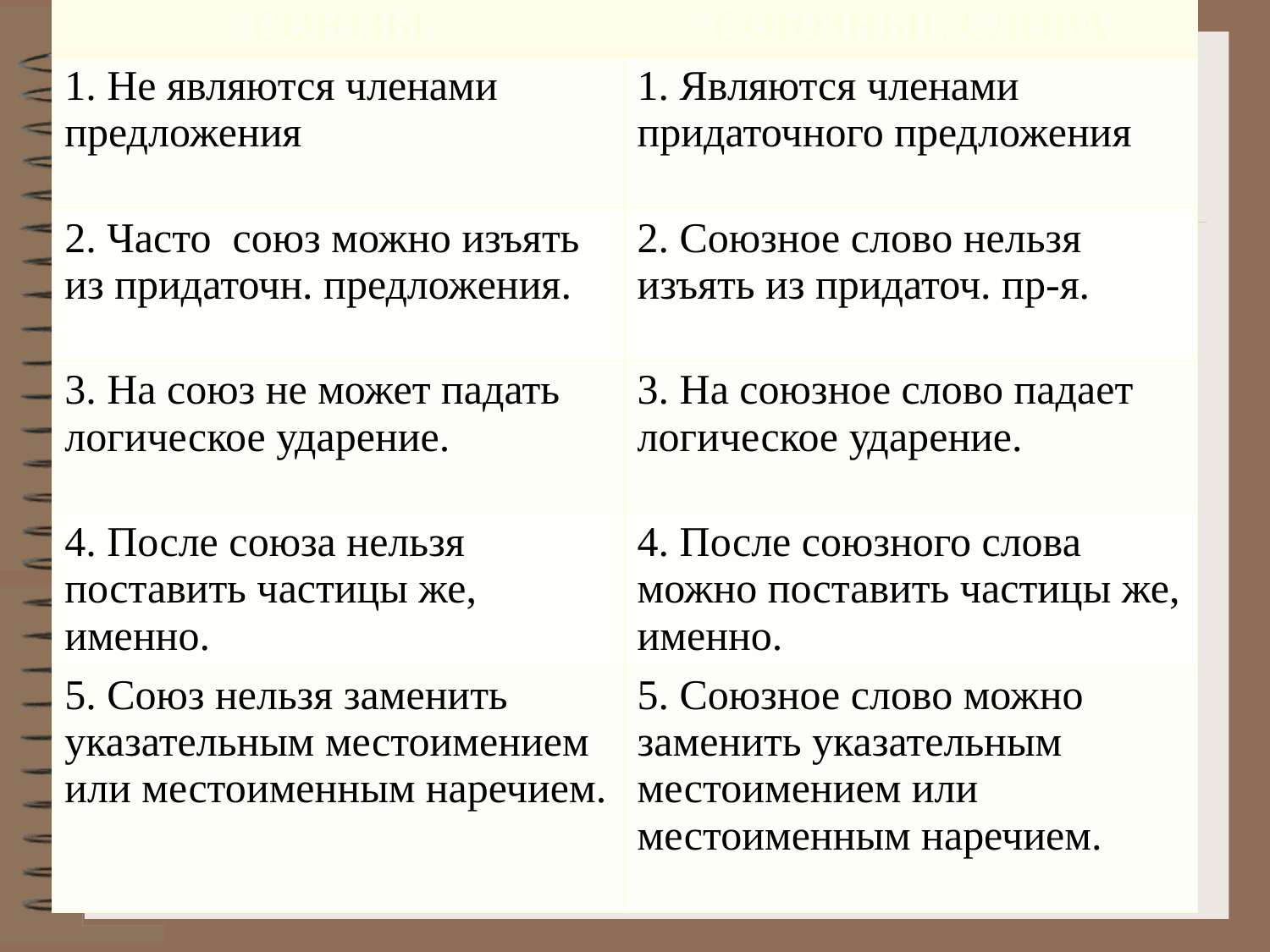

| СОЮЗЫ | СОЮЗНЫЕ СЛОВА |
| --- | --- |
| 1. Не являются членами предложения | 1. Являются членами придаточного предложения |
| 2. Часто союз можно изъять из придаточн. предложения. | 2. Союзное слово нельзя изъять из придаточ. пр-я. |
| 3. На союз не может падать логическое ударение. | 3. На союзное слово падает логическое ударение. |
| 4. После союза нельзя поставить частицы же, именно. | 4. После союзного слова можно поставить частицы же, именно. |
| 5. Союз нельзя заменить указательным местоимением или местоименным наречием. | 5. Союзное слово можно заменить указательным местоимением или местоименным наречием. |
#